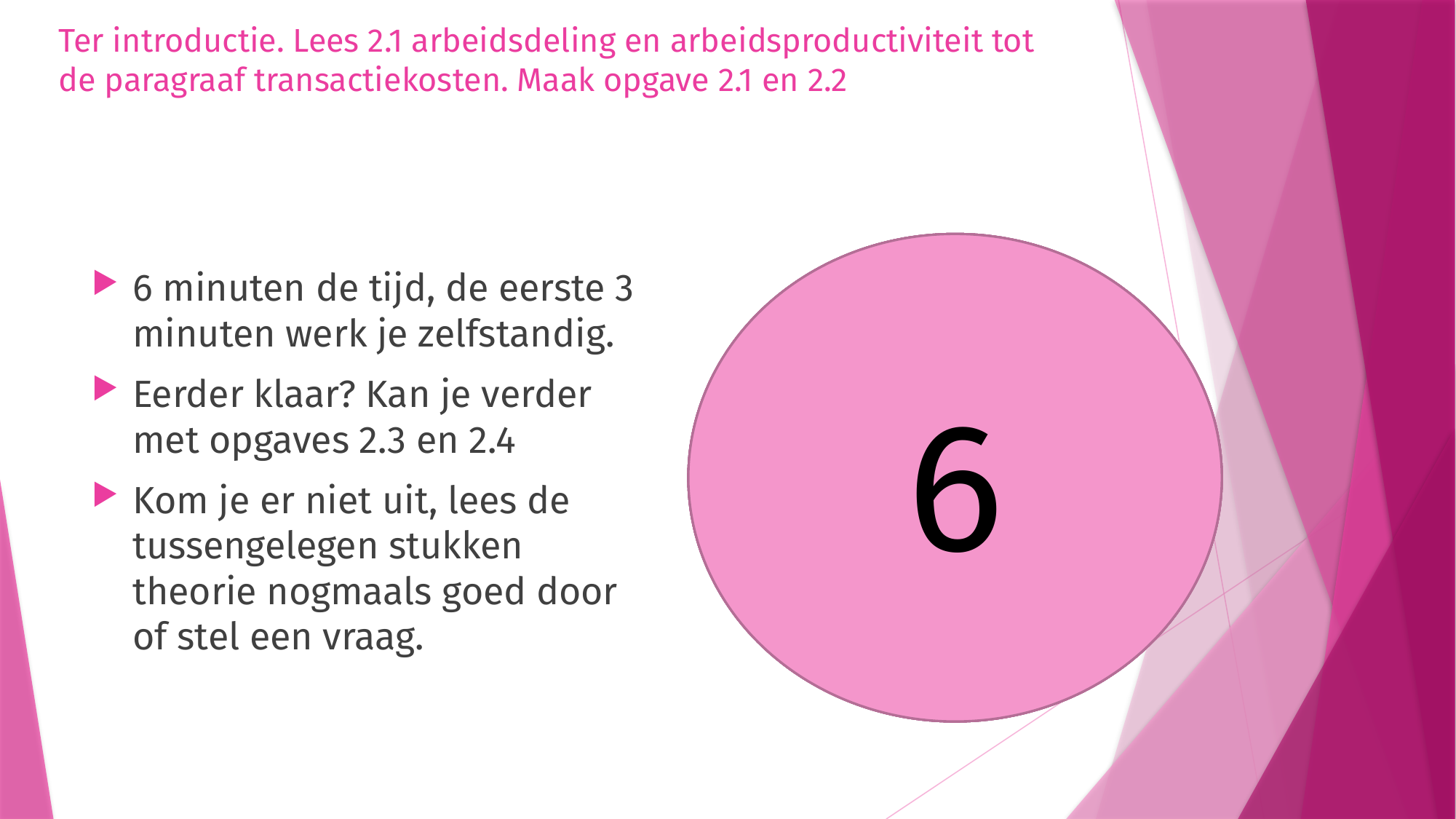

# Ter introductie. Lees 2.1 arbeidsdeling en arbeidsproductiviteit tot de paragraaf transactiekosten. Maak opgave 2.1 en 2.2
5
6
4
3
1
2
6 minuten de tijd, de eerste 3 minuten werk je zelfstandig.
Eerder klaar? Kan je verder met opgaves 2.3 en 2.4
Kom je er niet uit, lees de tussengelegen stukken theorie nogmaals goed door of stel een vraag.